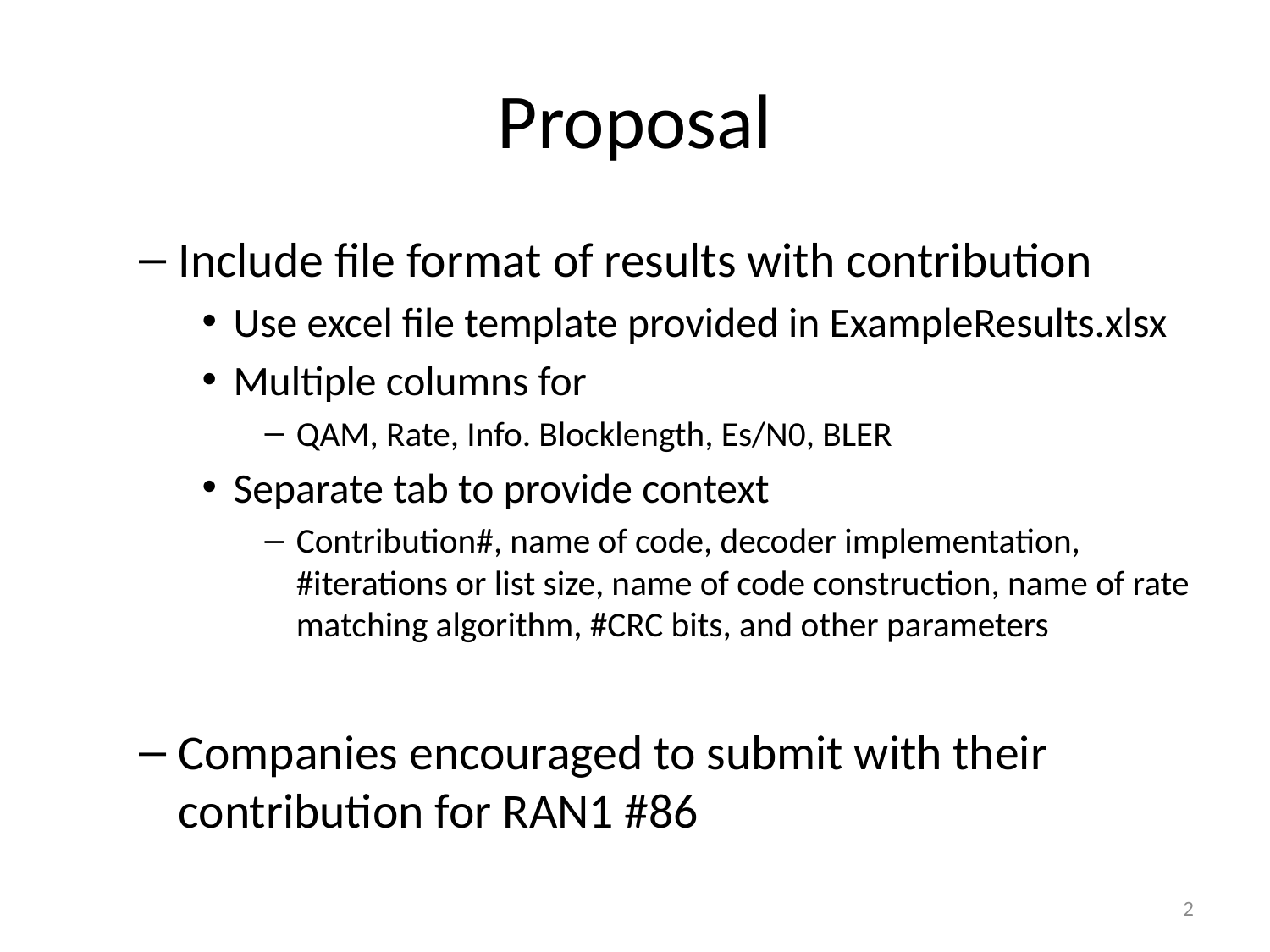

# Proposal
Include file format of results with contribution
Use excel file template provided in ExampleResults.xlsx
Multiple columns for
QAM, Rate, Info. Blocklength, Es/N0, BLER
Separate tab to provide context
Contribution#, name of code, decoder implementation, #iterations or list size, name of code construction, name of rate matching algorithm, #CRC bits, and other parameters

Companies encouraged to submit with their contribution for RAN1 #86
2